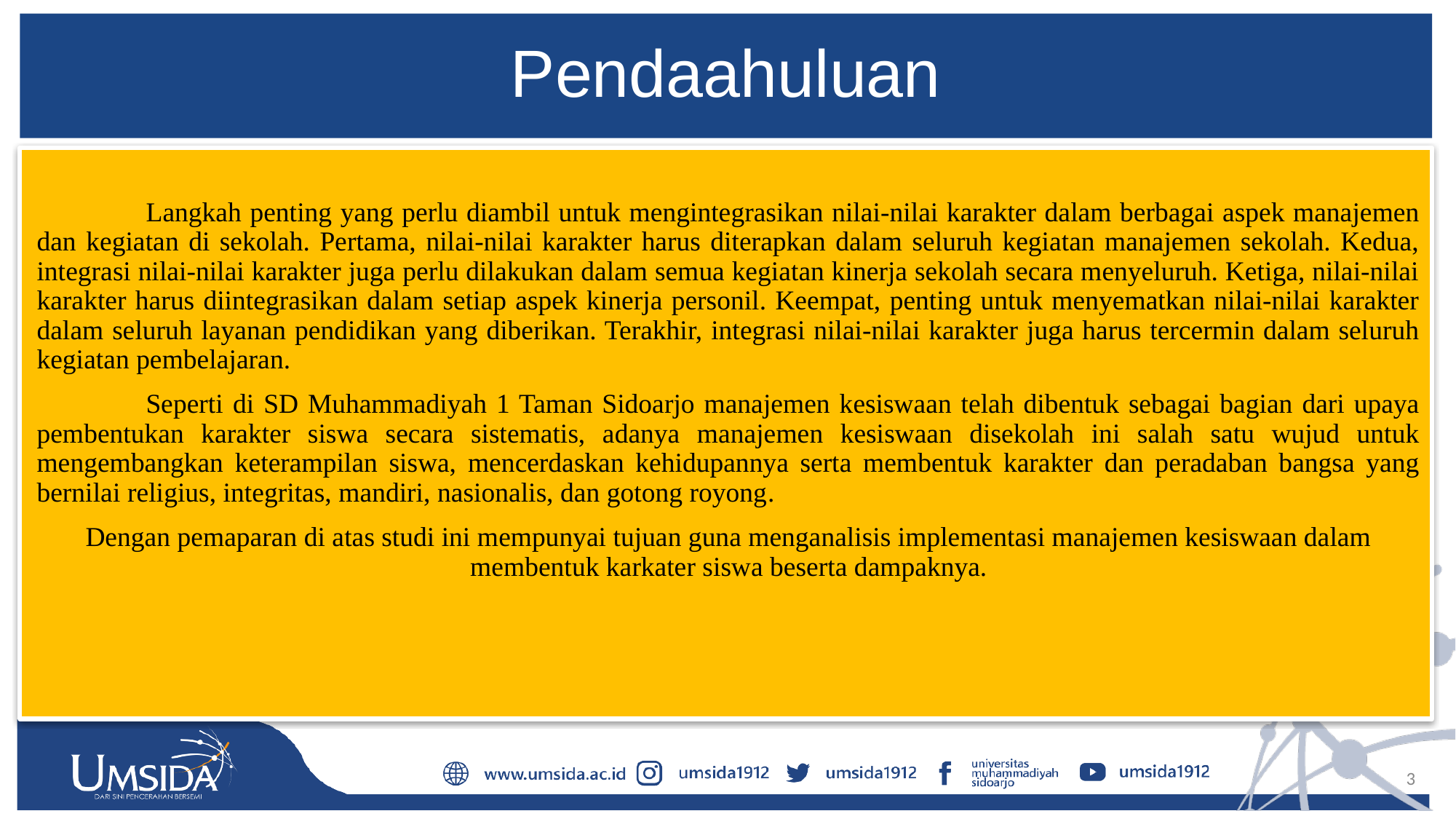

# Pendaahuluan

	Langkah penting yang perlu diambil untuk mengintegrasikan nilai-nilai karakter dalam berbagai aspek manajemen dan kegiatan di sekolah. Pertama, nilai-nilai karakter harus diterapkan dalam seluruh kegiatan manajemen sekolah. Kedua, integrasi nilai-nilai karakter juga perlu dilakukan dalam semua kegiatan kinerja sekolah secara menyeluruh. Ketiga, nilai-nilai karakter harus diintegrasikan dalam setiap aspek kinerja personil. Keempat, penting untuk menyematkan nilai-nilai karakter dalam seluruh layanan pendidikan yang diberikan. Terakhir, integrasi nilai-nilai karakter juga harus tercermin dalam seluruh kegiatan pembelajaran.
	Seperti di SD Muhammadiyah 1 Taman Sidoarjo manajemen kesiswaan telah dibentuk sebagai bagian dari upaya pembentukan karakter siswa secara sistematis, adanya manajemen kesiswaan disekolah ini salah satu wujud untuk mengembangkan keterampilan siswa, mencerdaskan kehidupannya serta membentuk karakter dan peradaban bangsa yang bernilai religius, integritas, mandiri, nasionalis, dan gotong royong.
Dengan pemaparan di atas studi ini mempunyai tujuan guna menganalisis implementasi manajemen kesiswaan dalam membentuk karkater siswa beserta dampaknya.